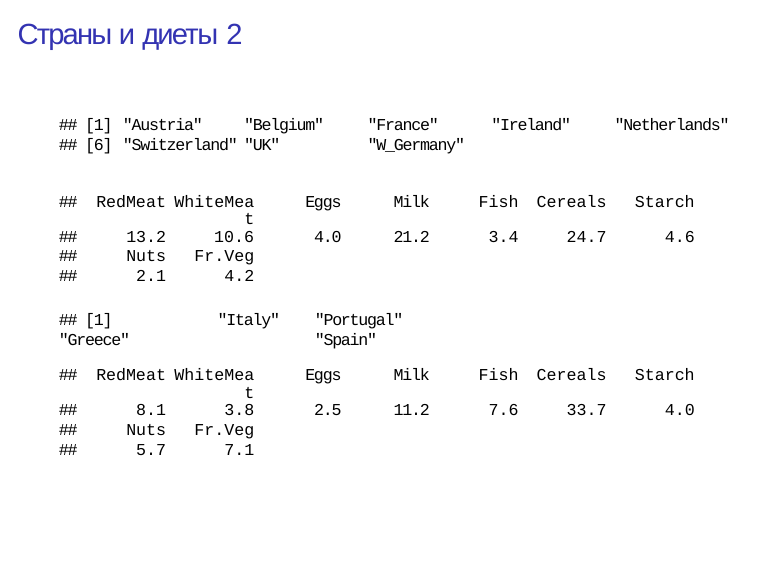

Страны и диеты 2
| ## [1] "Austria" | "Belgium" | "France" | "Ireland" | "Netherlands" |
| --- | --- | --- | --- | --- |
| ## [6] "Switzerland" | "UK" | "W\_Germany" |  |  |
| ## | RedMeat | WhiteMeat | Eggs | Milk | Fish | Cereals | Starch |
| --- | --- | --- | --- | --- | --- | --- | --- |
| ## | 13.2 | 10.6 | 4.0 | 21.2 | 3.4 | 24.7 | 4.6 |
| ## | Nuts | Fr.Veg |  |  |  |  |  |
| ## | 2.1 | 4.2 |  |  |  |  |  |
## [1] "Greece"
"Italy"
"Portugal" "Spain"
| ## | RedMeat | WhiteMeat | Eggs | Milk | Fish | Cereals | Starch |
| --- | --- | --- | --- | --- | --- | --- | --- |
| ## | 8.1 | 3.8 | 2.5 | 11.2 | 7.6 | 33.7 | 4.0 |
| ## | Nuts | Fr.Veg |  |  |  |  |  |
| ## | 5.7 | 7.1 |  |  |  |  |  |